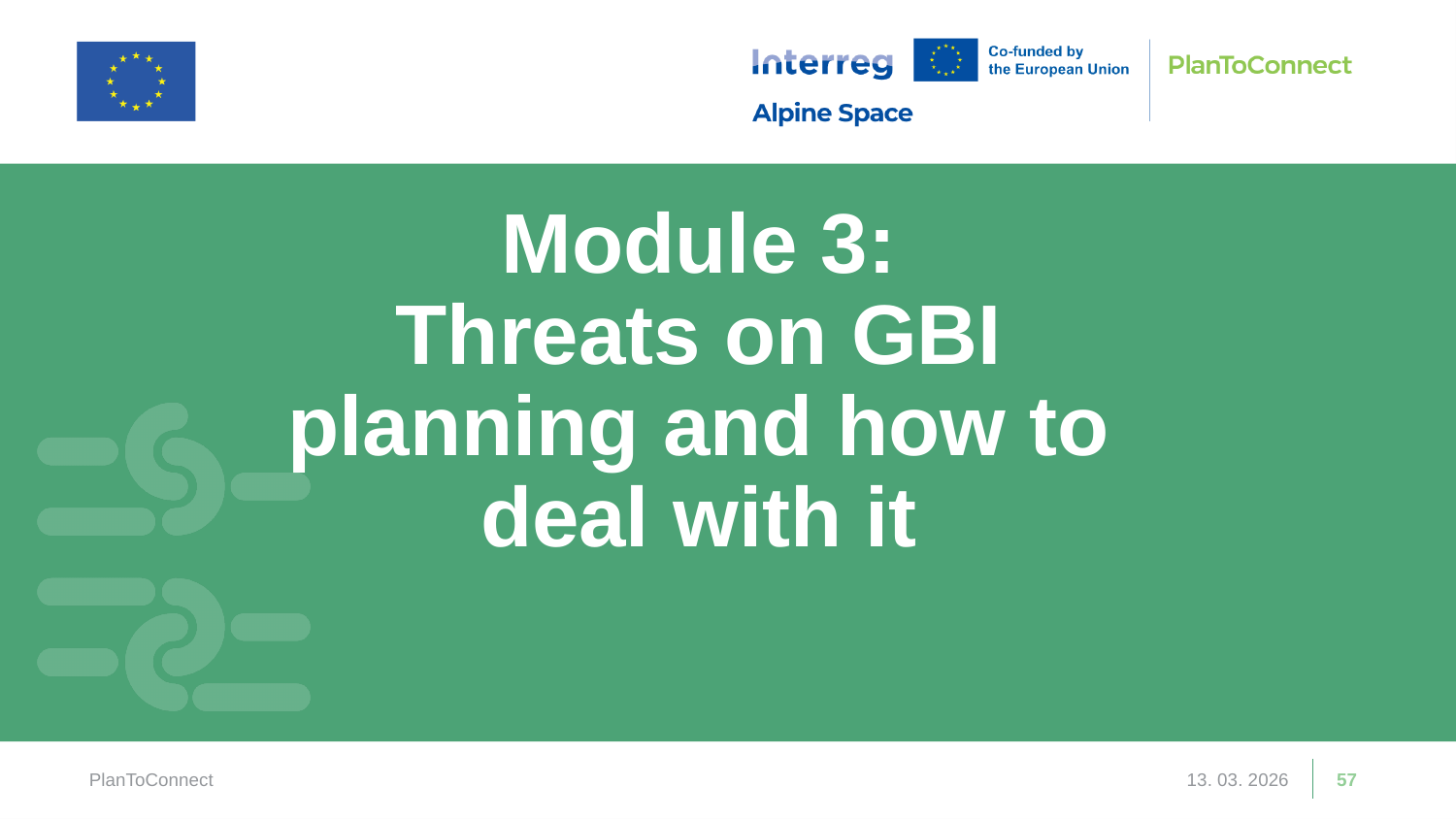

# Module 3: Threats on GBI planning and how to deal with it

PlanToConnect
13. 03. 2026
57